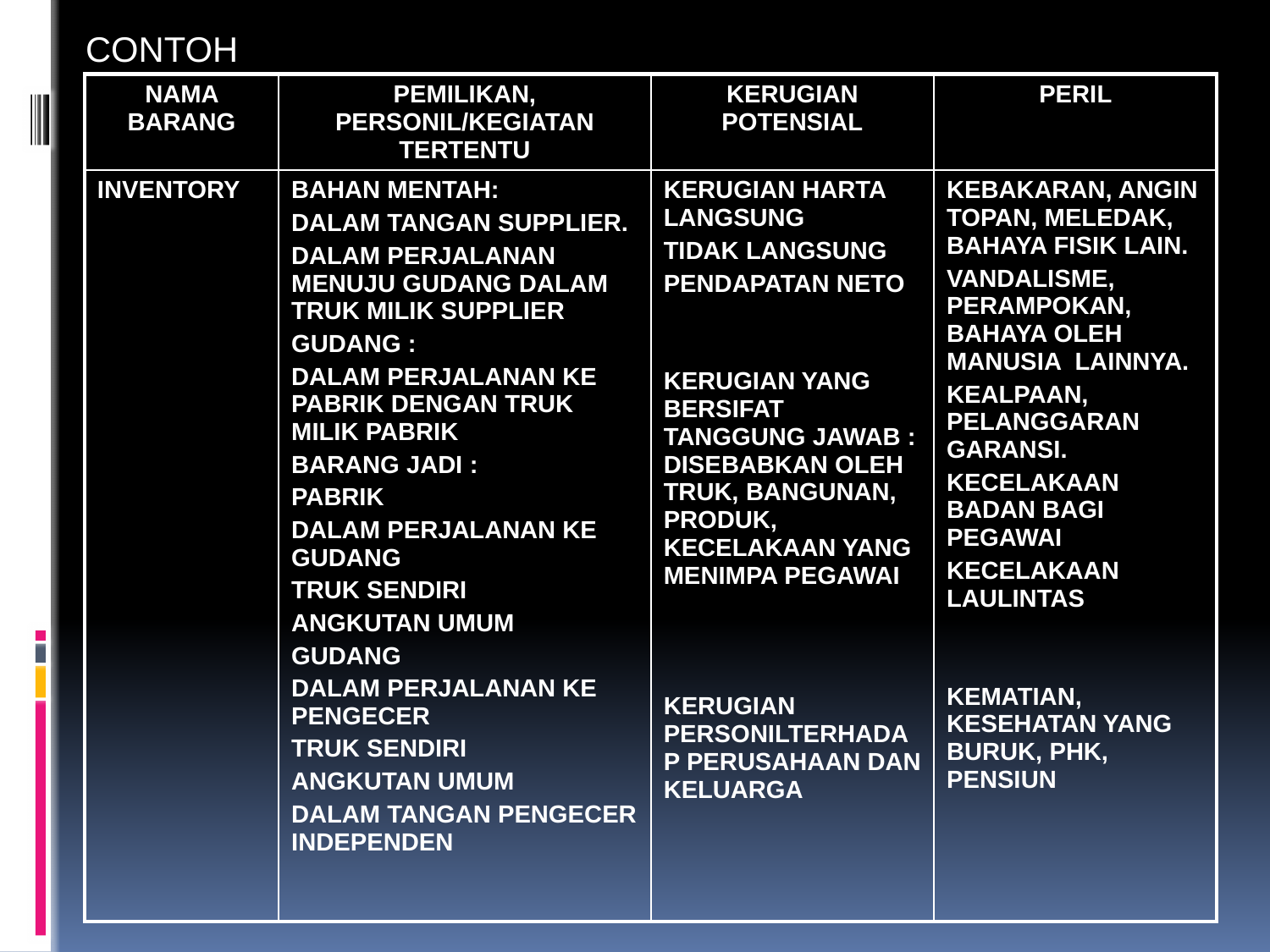

CONTOH

| NAMA BARANG | PEMILIKAN, PERSONIL/KEGIATAN TERTENTU | KERUGIAN POTENSIAL | PERIL |
| --- | --- | --- | --- |
| INVENTORY | BAHAN MENTAH: DALAM TANGAN SUPPLIER. DALAM PERJALANAN MENUJU GUDANG DALAM TRUK MILIK SUPPLIER GUDANG : DALAM PERJALANAN KE PABRIK DENGAN TRUK MILIK PABRIK BARANG JADI : PABRIK DALAM PERJALANAN KE GUDANG TRUK SENDIRI ANGKUTAN UMUM GUDANG DALAM PERJALANAN KE PENGECER TRUK SENDIRI ANGKUTAN UMUM DALAM TANGAN PENGECER INDEPENDEN | KERUGIAN HARTA LANGSUNG TIDAK LANGSUNG PENDAPATAN NETO KERUGIAN YANG BERSIFAT TANGGUNG JAWAB : DISEBABKAN OLEH TRUK, BANGUNAN, PRODUK, KECELAKAAN YANG MENIMPA PEGAWAI KERUGIAN PERSONILTERHADAP PERUSAHAAN DAN KELUARGA | KEBAKARAN, ANGIN TOPAN, MELEDAK, BAHAYA FISIK LAIN. VANDALISME, PERAMPOKAN, BAHAYA OLEH MANUSIA LAINNYA. KEALPAAN, PELANGGARAN GARANSI. KECELAKAAN BADAN BAGI PEGAWAI KECELAKAAN LAULINTAS KEMATIAN, KESEHATAN YANG BURUK, PHK, PENSIUN |